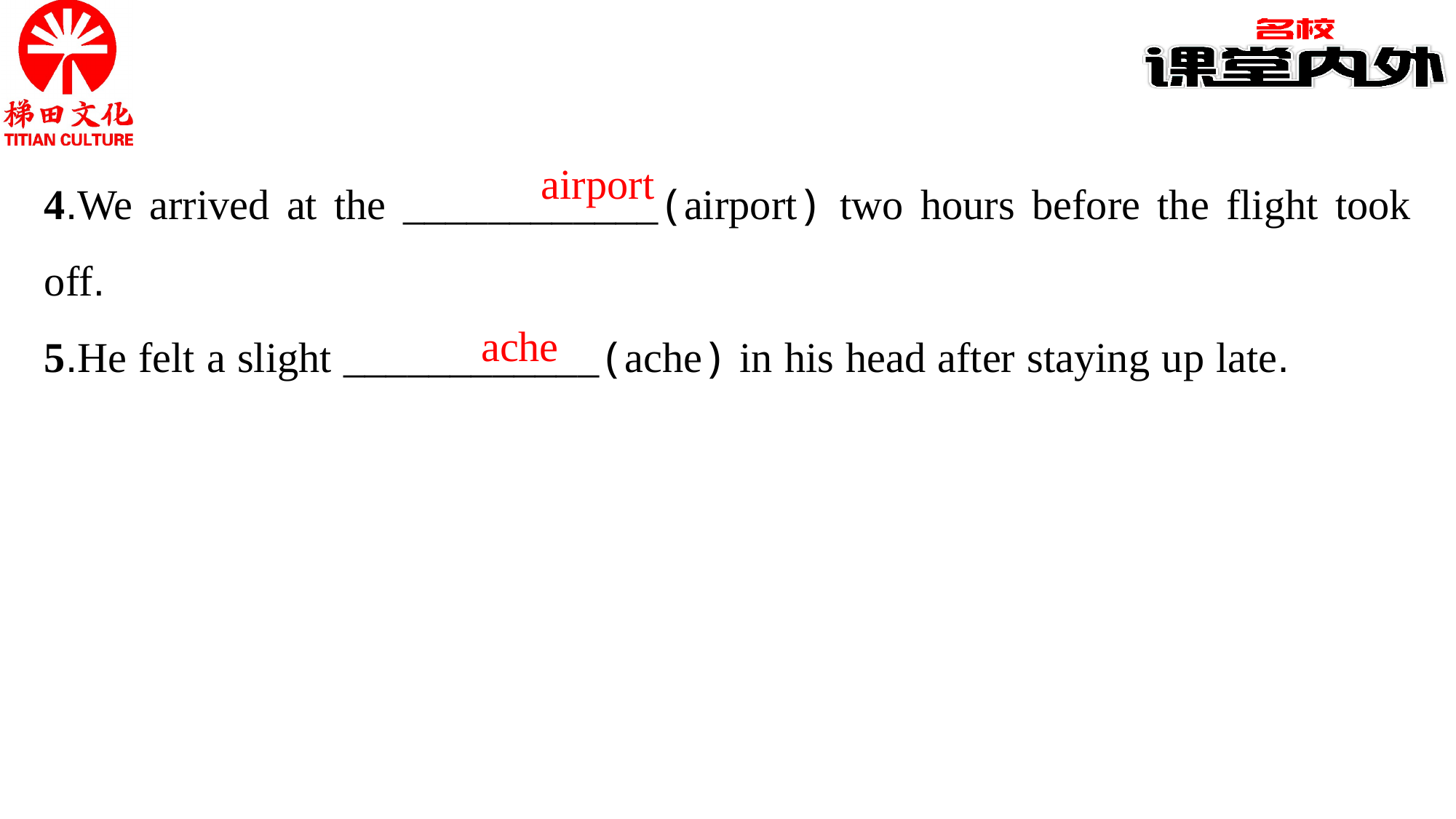

4.We arrived at the ____________(airport) two hours before the flight took off.
5.He felt a slight ____________(ache) in his head after staying up late.
airport
ache